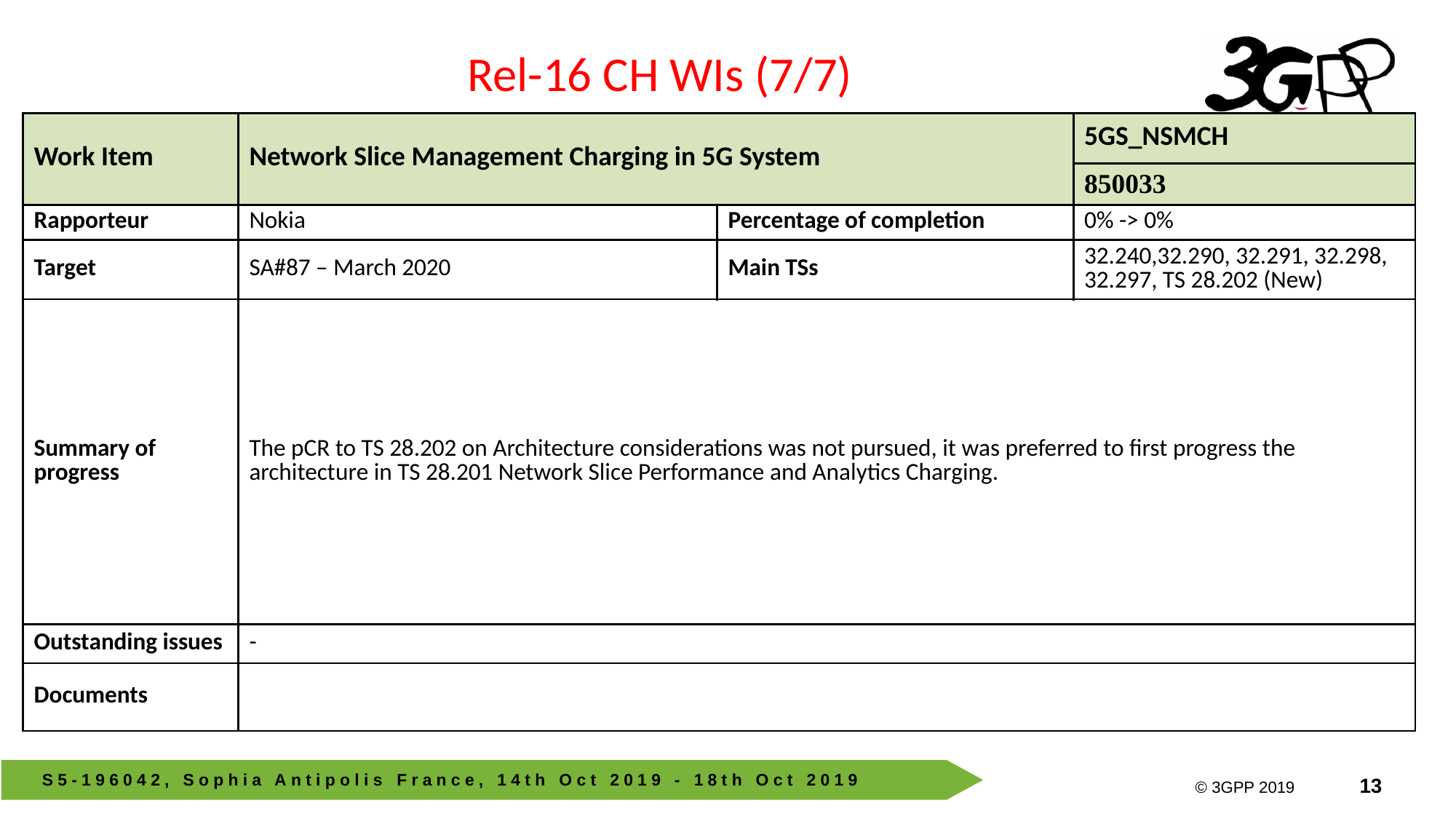

Rel-16 CH WIs (7/7)
| Work Item | Network Slice Management Charging in 5G System |  | 5GS\_NSMCH |
| --- | --- | --- | --- |
|  |  |  | 850033 |
| Rapporteur | Nokia | Percentage of completion | 0% -> 0% |
| Target | SA#87 – March 2020 | Main TSs | 32.240,32.290, 32.291, 32.298, 32.297, TS 28.202 (New) |
| Summary of progress | The pCR to TS 28.202 on Architecture considerations was not pursued, it was preferred to first progress the architecture in TS 28.201 Network Slice Performance and Analytics Charging. |  |  |
| Outstanding issues | - |  |  |
| Documents |  |  |  |